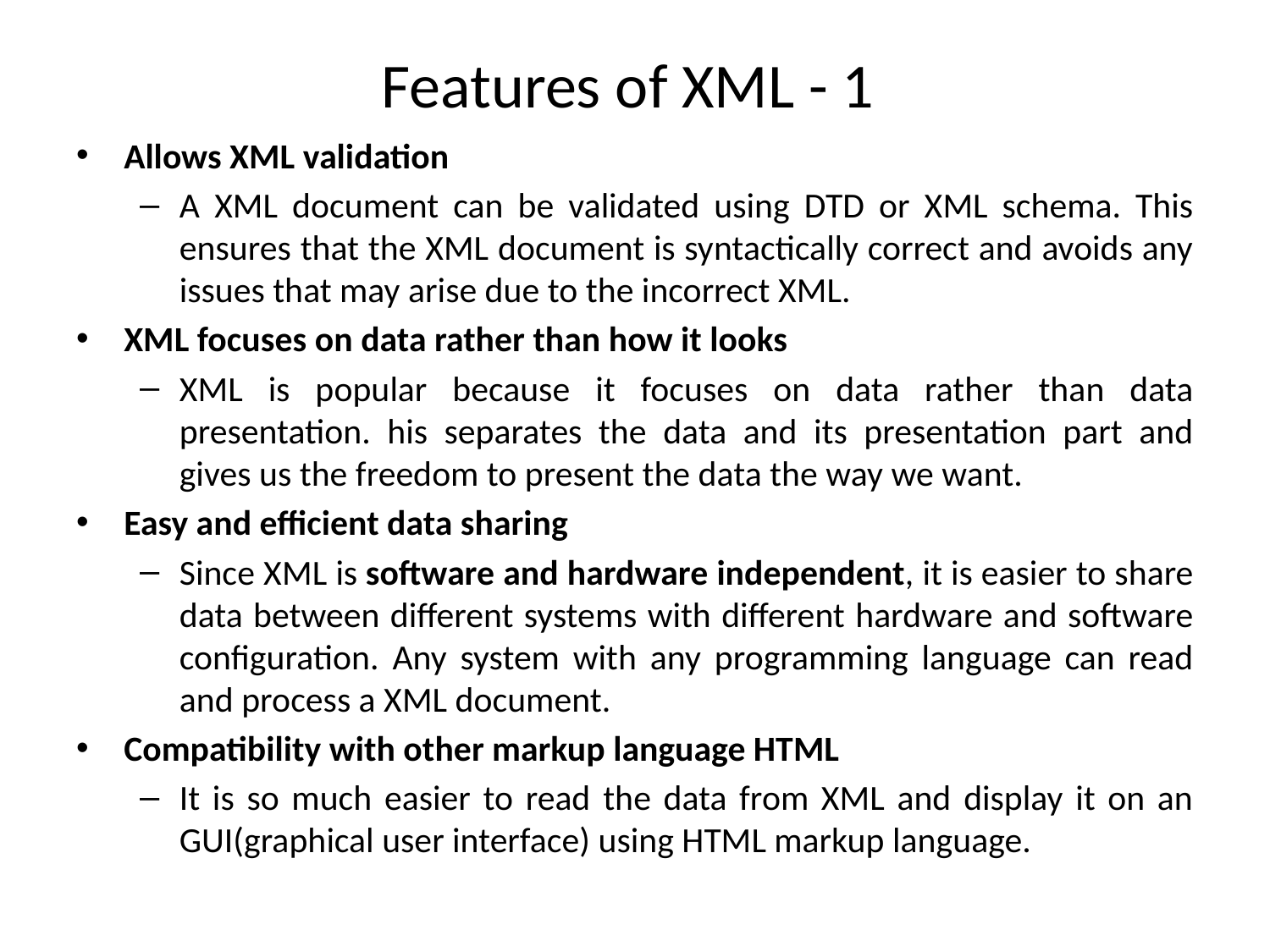

# Features of XML - 1
Allows XML validation
A XML document can be validated using DTD or XML schema. This ensures that the XML document is syntactically correct and avoids any issues that may arise due to the incorrect XML.
XML focuses on data rather than how it looks
XML is popular because it focuses on data rather than data presentation. his separates the data and its presentation part and gives us the freedom to present the data the way we want.
Easy and efficient data sharing
Since XML is software and hardware independent, it is easier to share data between different systems with different hardware and software configuration. Any system with any programming language can read and process a XML document.
Compatibility with other markup language HTML
It is so much easier to read the data from XML and display it on an GUI(graphical user interface) using HTML markup language.